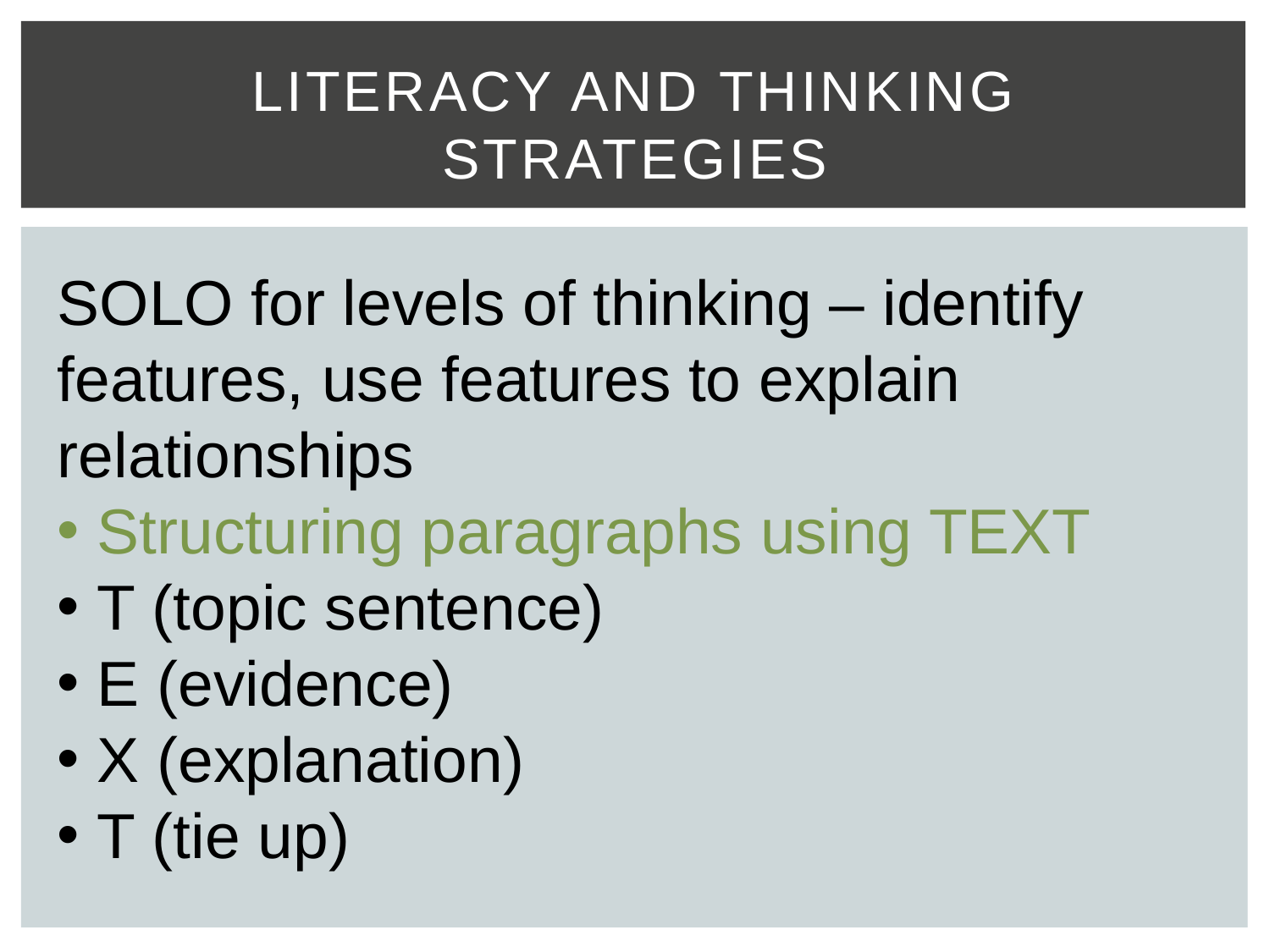

# Literacy and thinking strategies
SOLO for levels of thinking – identify features, use features to explain relationships
Structuring paragraphs using TEXT
T (topic sentence)
E (evidence)
X (explanation)
T (tie up)